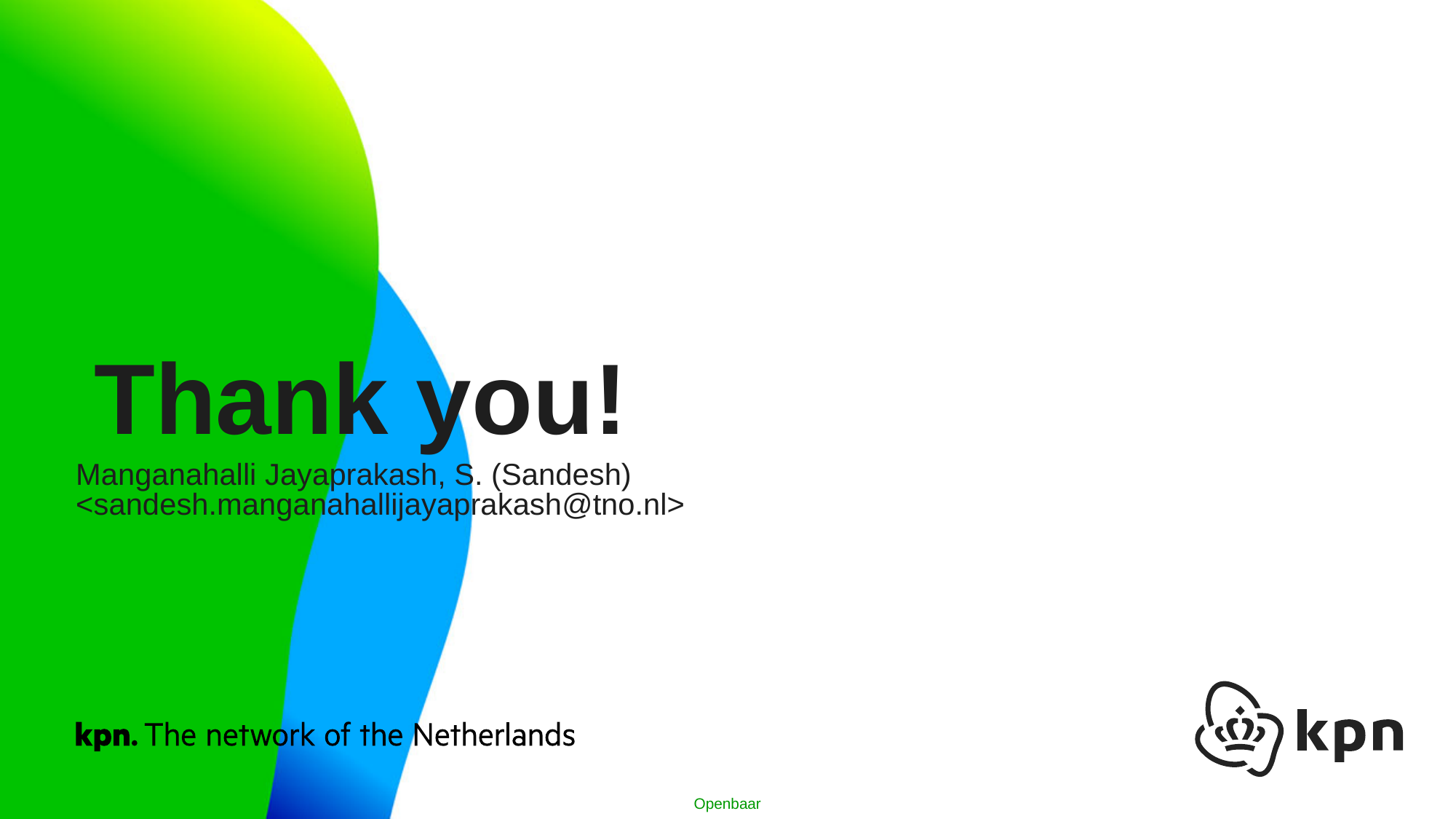

# Thank you!
Manganahalli Jayaprakash, S. (Sandesh) <sandesh.manganahallijayaprakash@tno.nl>